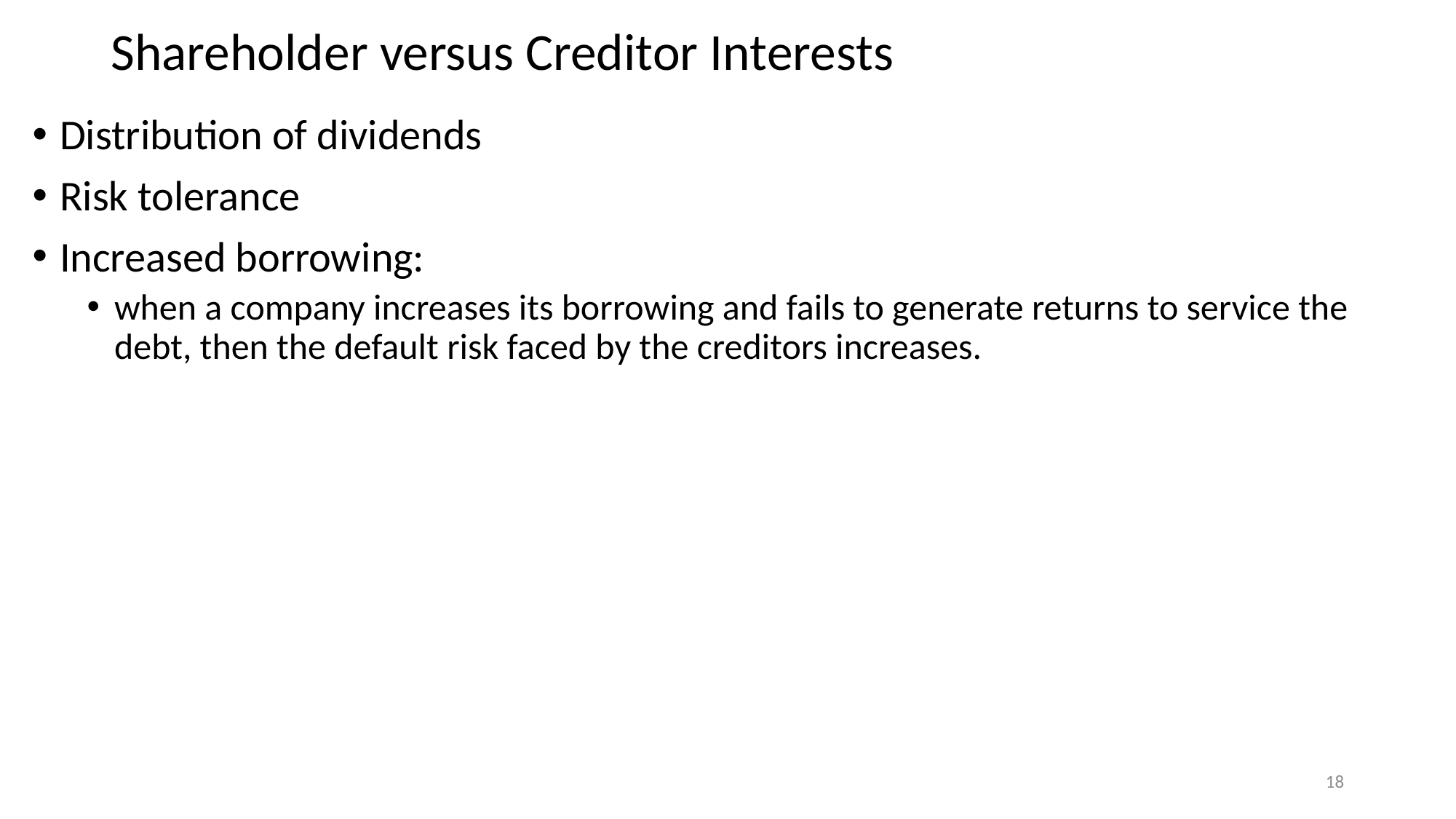

# Shareholder versus Creditor Interests
Distribution of dividends
Risk tolerance
Increased borrowing:
when a company increases its borrowing and fails to generate returns to service the debt, then the default risk faced by the creditors increases.
18